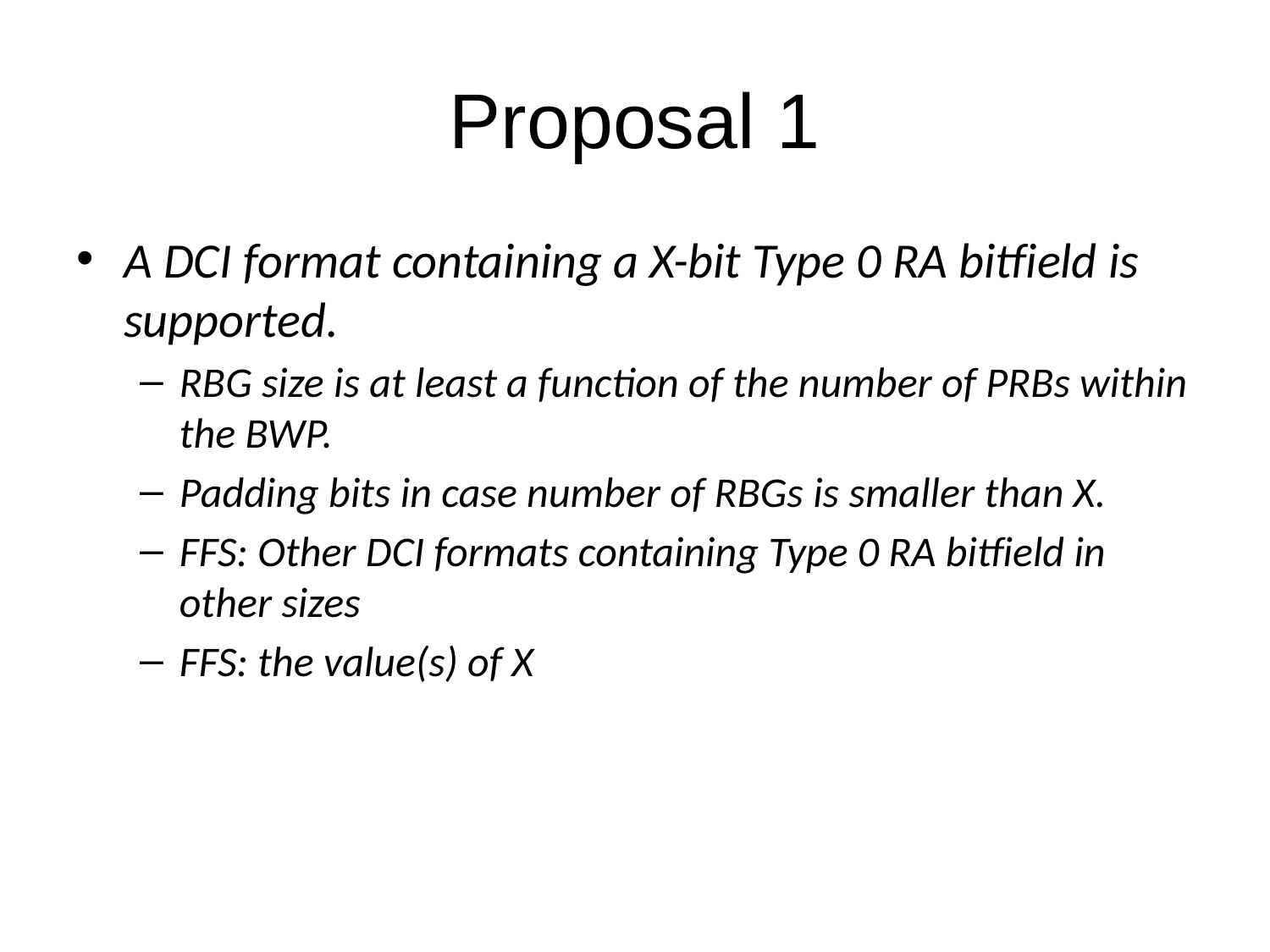

# Proposal 1
A DCI format containing a X-bit Type 0 RA bitfield is supported.
RBG size is at least a function of the number of PRBs within the BWP.
Padding bits in case number of RBGs is smaller than X.
FFS: Other DCI formats containing Type 0 RA bitfield in other sizes
FFS: the value(s) of X